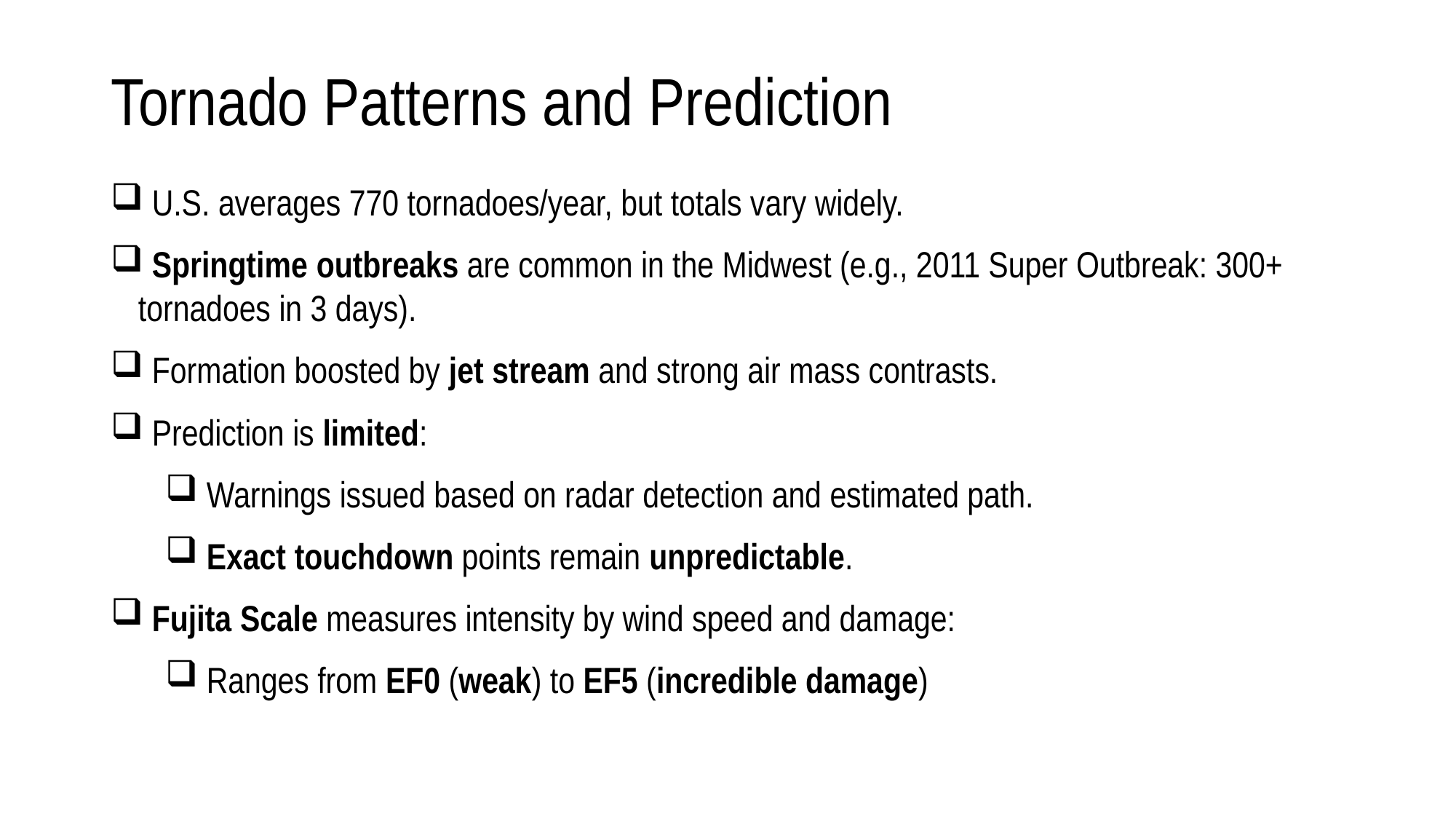

# Tornado Patterns and Prediction
 U.S. averages 770 tornadoes/year, but totals vary widely.
 Springtime outbreaks are common in the Midwest (e.g., 2011 Super Outbreak: 300+ tornadoes in 3 days).
 Formation boosted by jet stream and strong air mass contrasts.
 Prediction is limited:
 Warnings issued based on radar detection and estimated path.
 Exact touchdown points remain unpredictable.
 Fujita Scale measures intensity by wind speed and damage:
 Ranges from EF0 (weak) to EF5 (incredible damage)